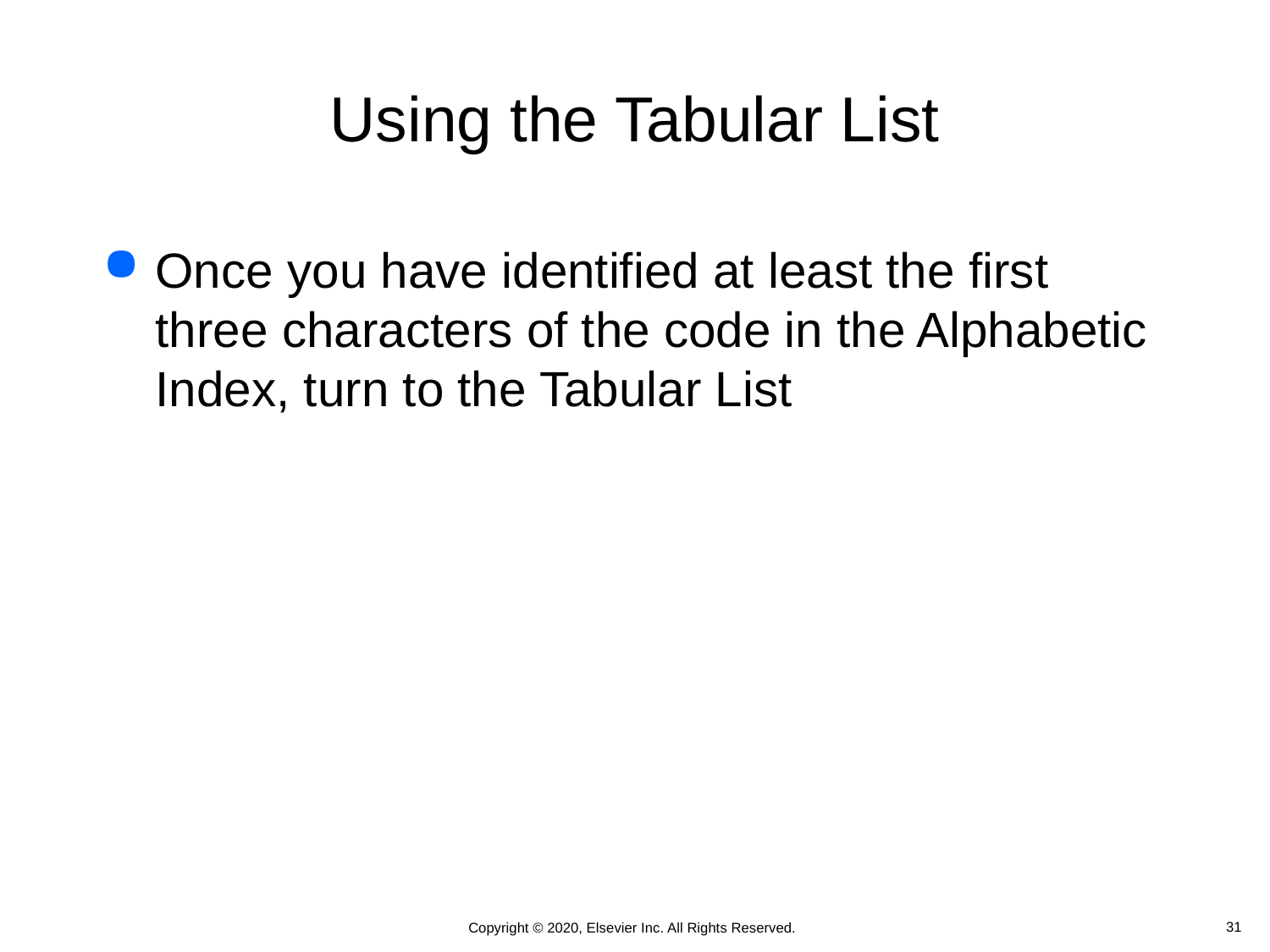

# Using the Tabular List
Once you have identified at least the first three characters of the code in the Alphabetic Index, turn to the Tabular List
 31